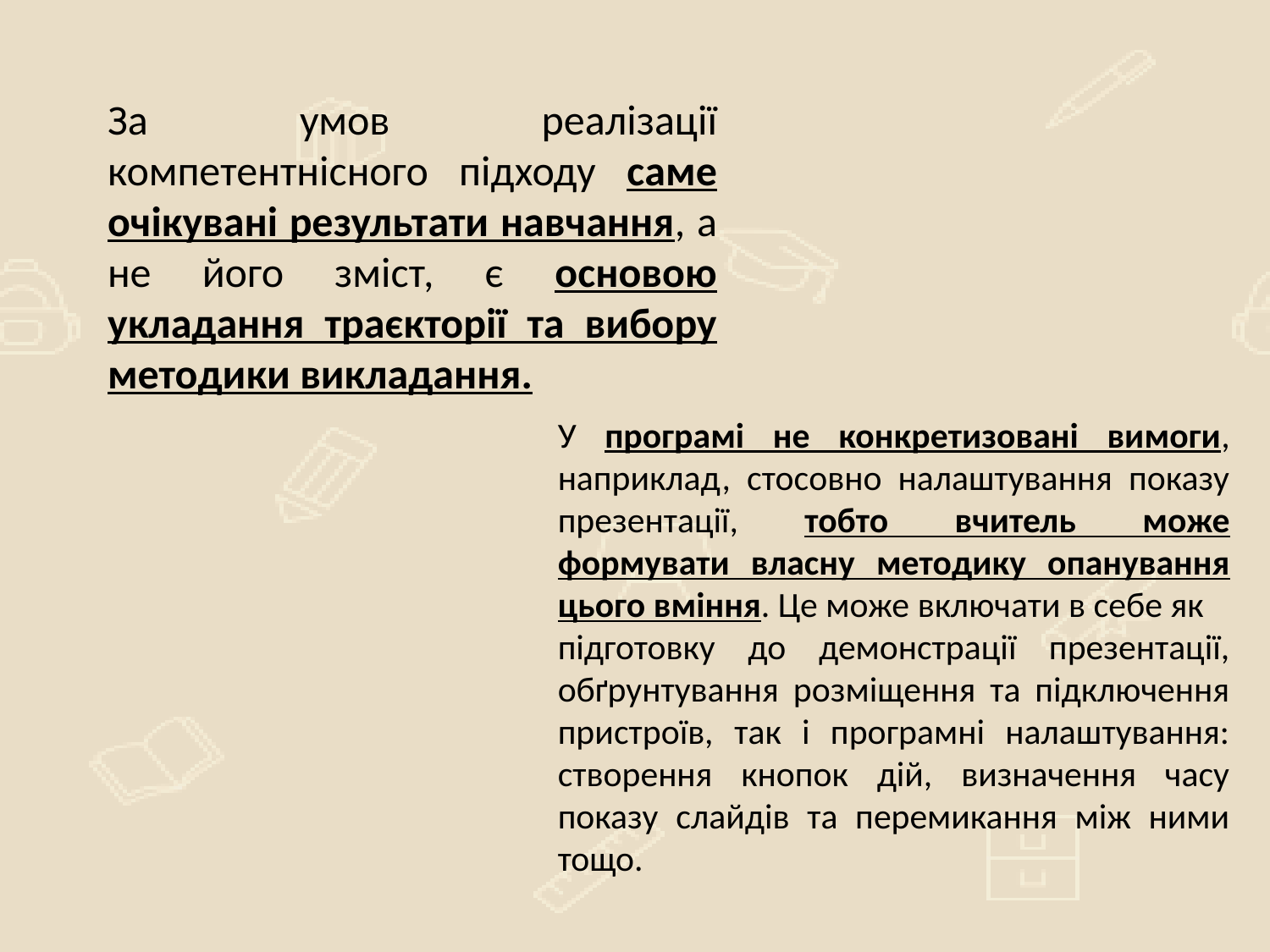

За умов реалізації компетентнісного підходу саме очікувані результати навчання, а не його зміст, є основою укладання траєкторії та вибору методики викладання.
У програмі не конкретизовані вимоги, наприклад, стосовно налаштування показу презентації, тобто вчитель може формувати власну методику опанування цього вміння. Це може включати в себе як
підготовку до демонстрації презентації, обґрунтування розміщення та підключення пристроїв, так і програмні налаштування: створення кнопок дій, визначення часу показу слайдів та перемикання між ними тощо.